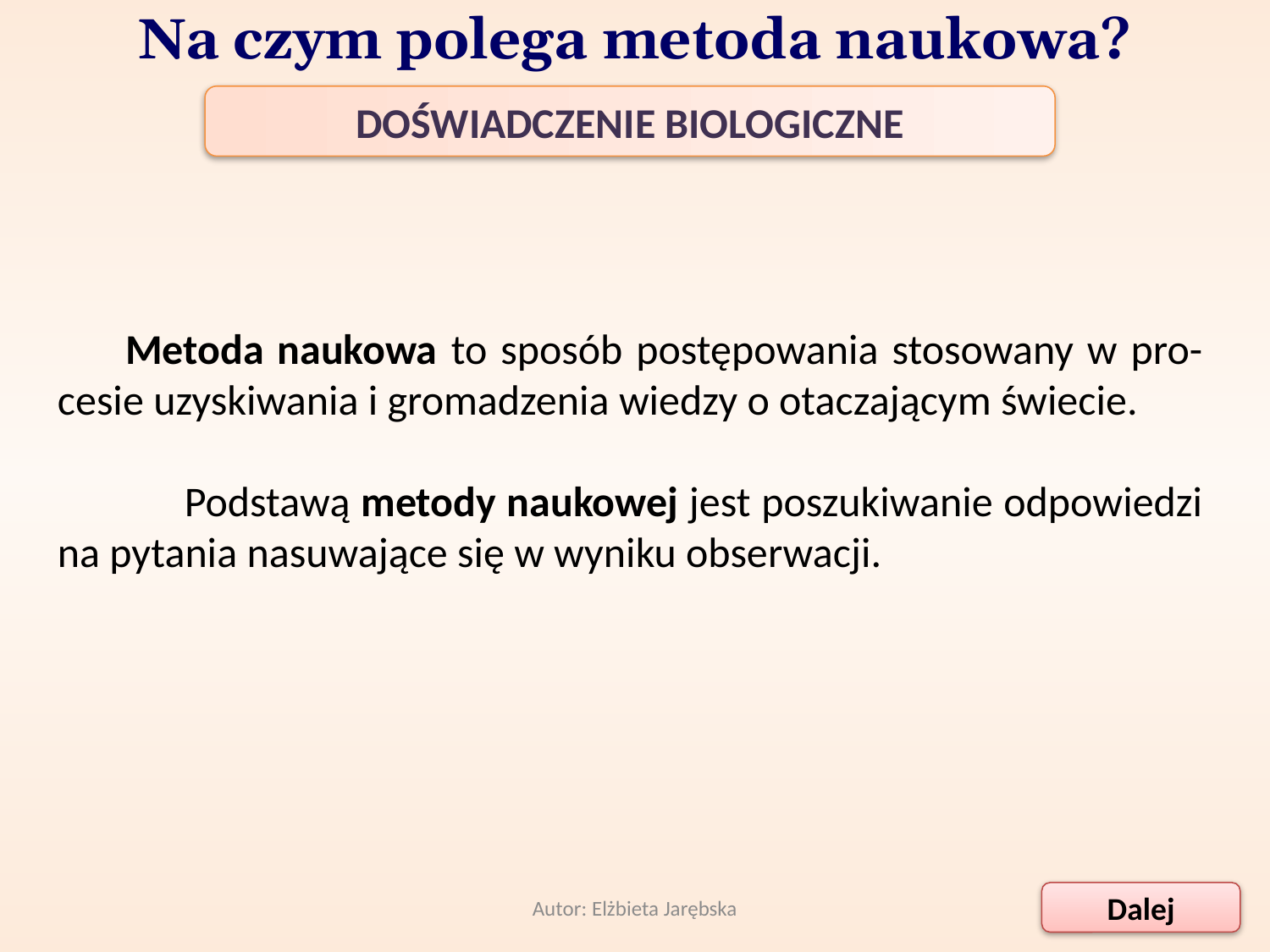

DOŚWIADCZENIE BIOLOGICZNE
Na czym polega metoda naukowa?
     Metoda naukowa to sposób postępowania stosowany w pro-cesie uzyskiwania i gromadzenia wiedzy o otaczającym świecie.

	Podstawą metody naukowej jest poszukiwanie odpowiedzi na pytania nasuwające się w wyniku obserwacji.
Autor: Elżbieta Jarębska
Dalej